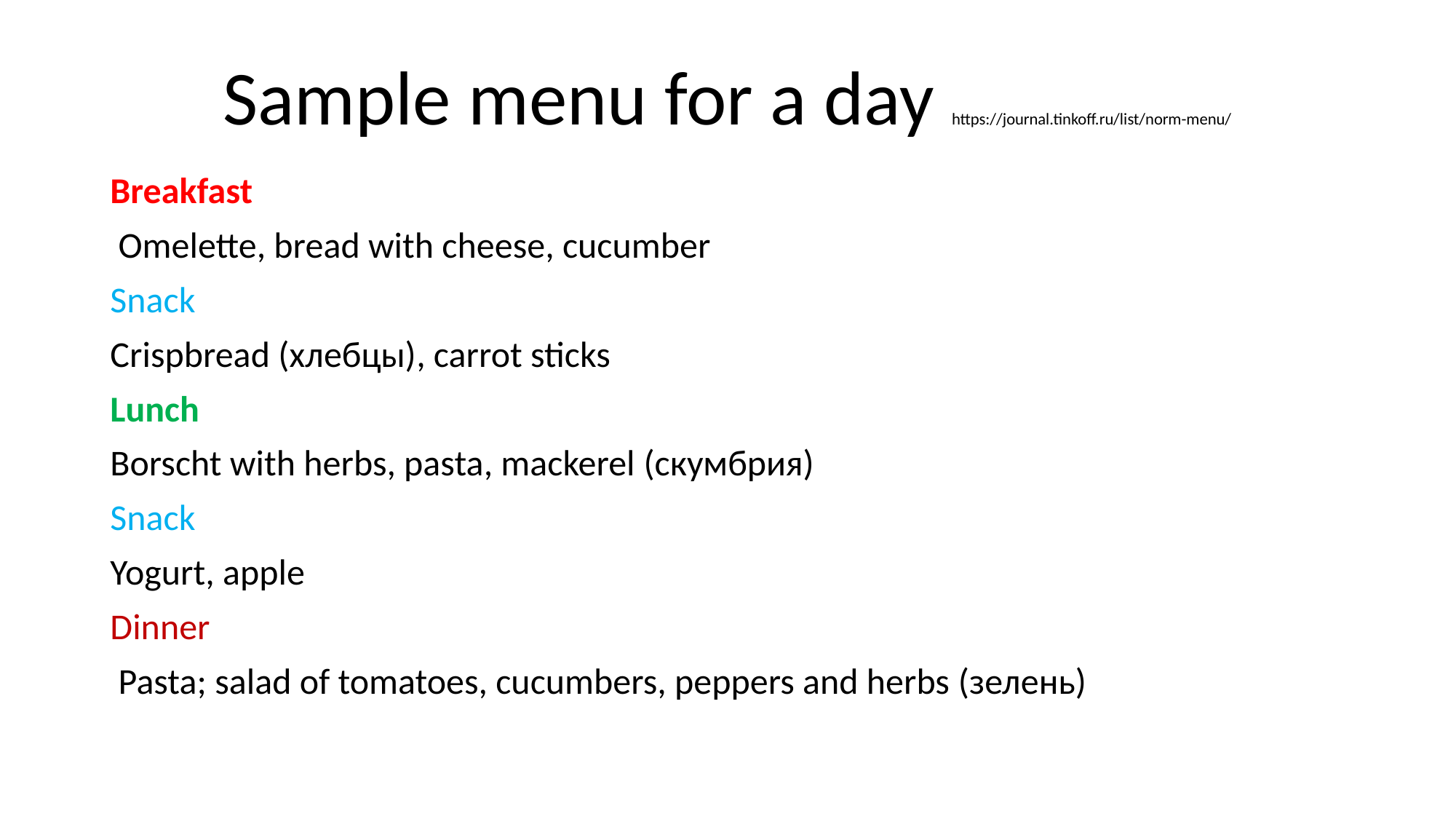

# Sample menu for a day https://journal.tinkoff.ru/list/norm-menu/
Breakfast
 Omelette, bread with cheese, cucumber
Snack
Crispbread (хлебцы), carrot sticks
Lunch
Borscht with herbs, pasta, mackerel (скумбрия)
Snack
Yogurt, apple
Dinner
 Pasta; salad of tomatoes, cucumbers, peppers and herbs (зелень)